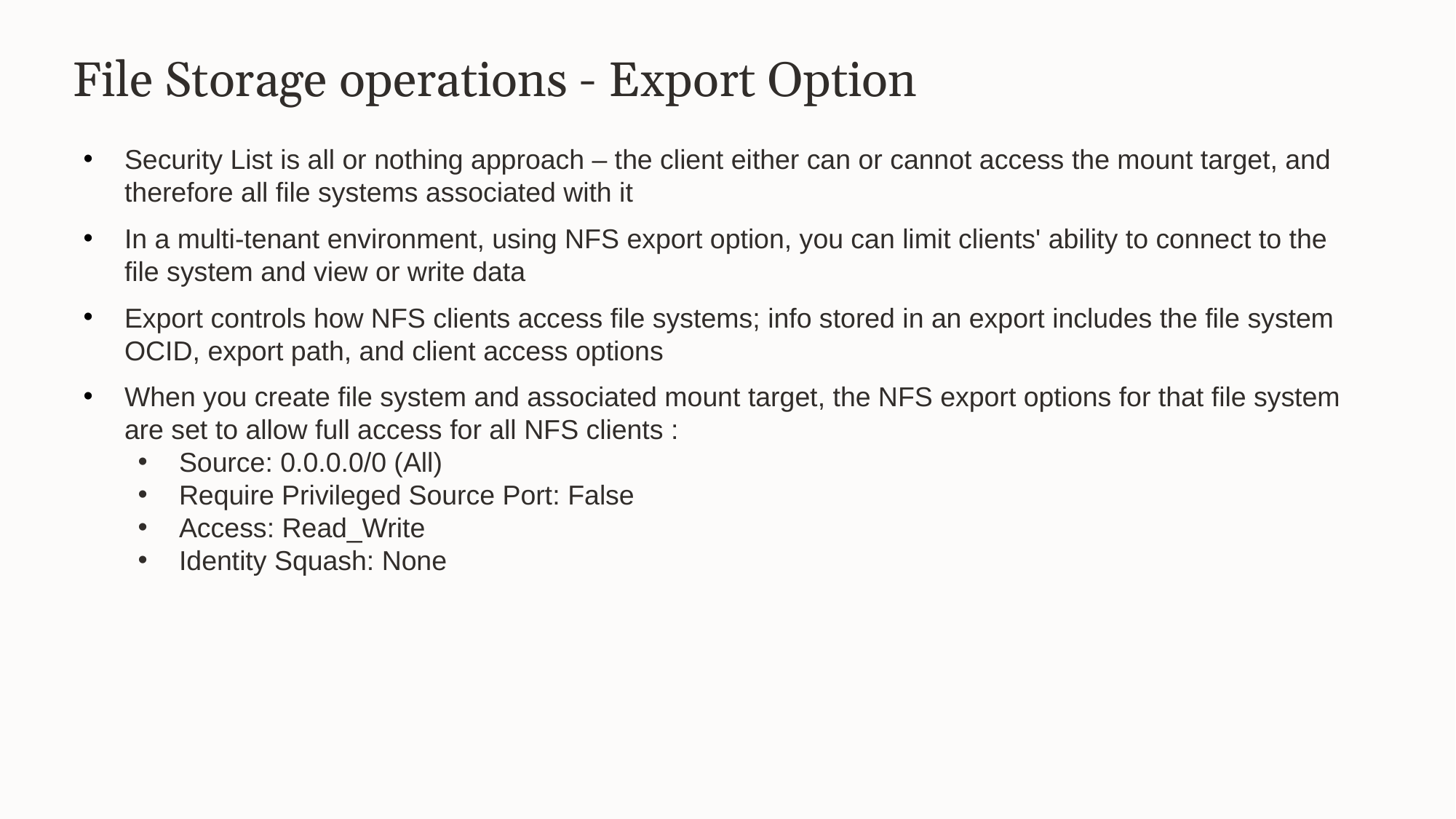

# File Storage operations - Export Option
Security List is all or nothing approach – the client either can or cannot access the mount target, and therefore all file systems associated with it
In a multi-tenant environment, using NFS export option, you can limit clients' ability to connect to the file system and view or write data
Export controls how NFS clients access file systems; info stored in an export includes the file system OCID, export path, and client access options
When you create file system and associated mount target, the NFS export options for that file system are set to allow full access for all NFS clients :
Source: 0.0.0.0/0 (All)
Require Privileged Source Port: False
Access: Read_Write
Identity Squash: None